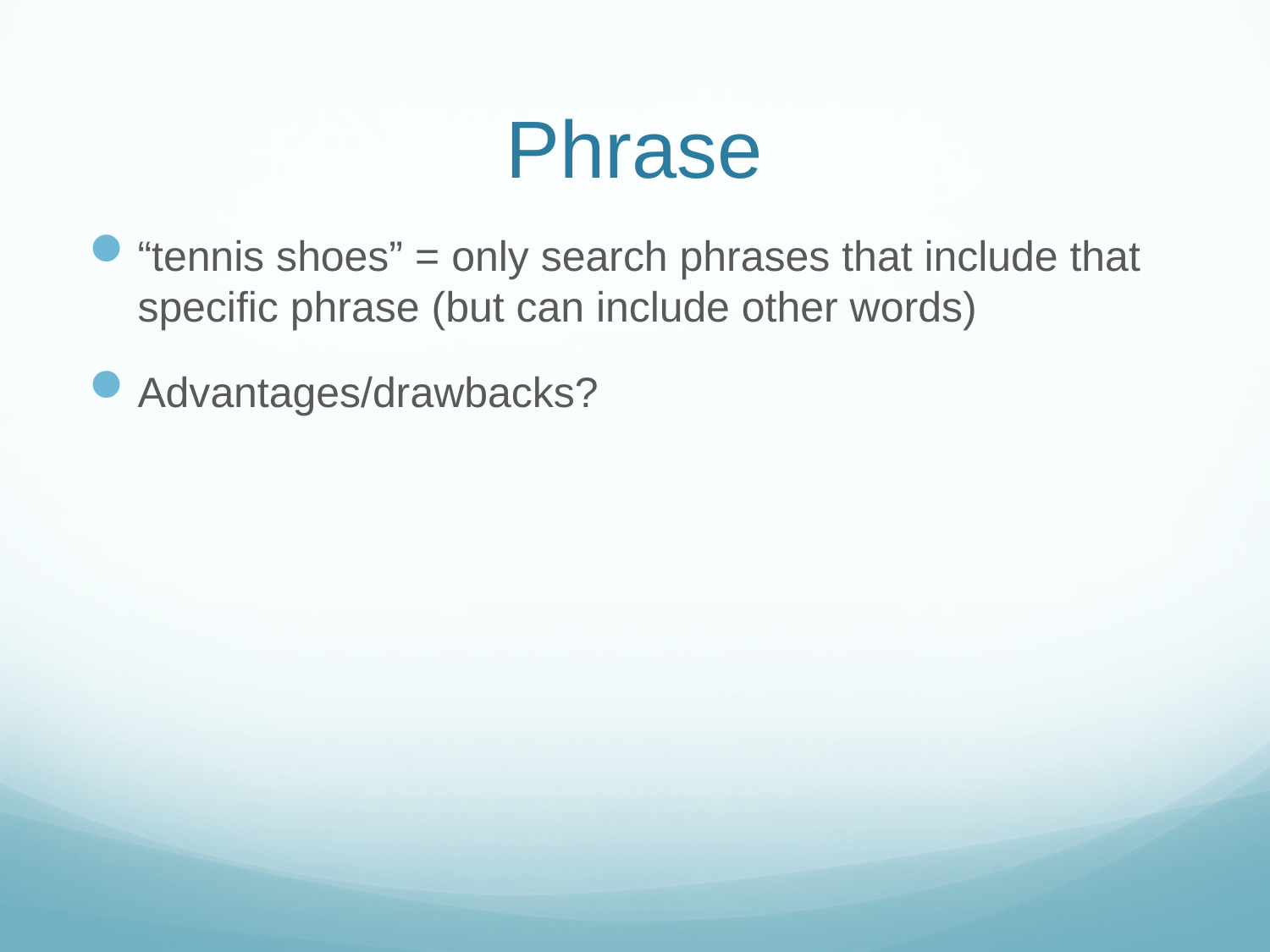

# Phrase
“tennis shoes” = only search phrases that include that specific phrase (but can include other words)
Advantages/drawbacks?